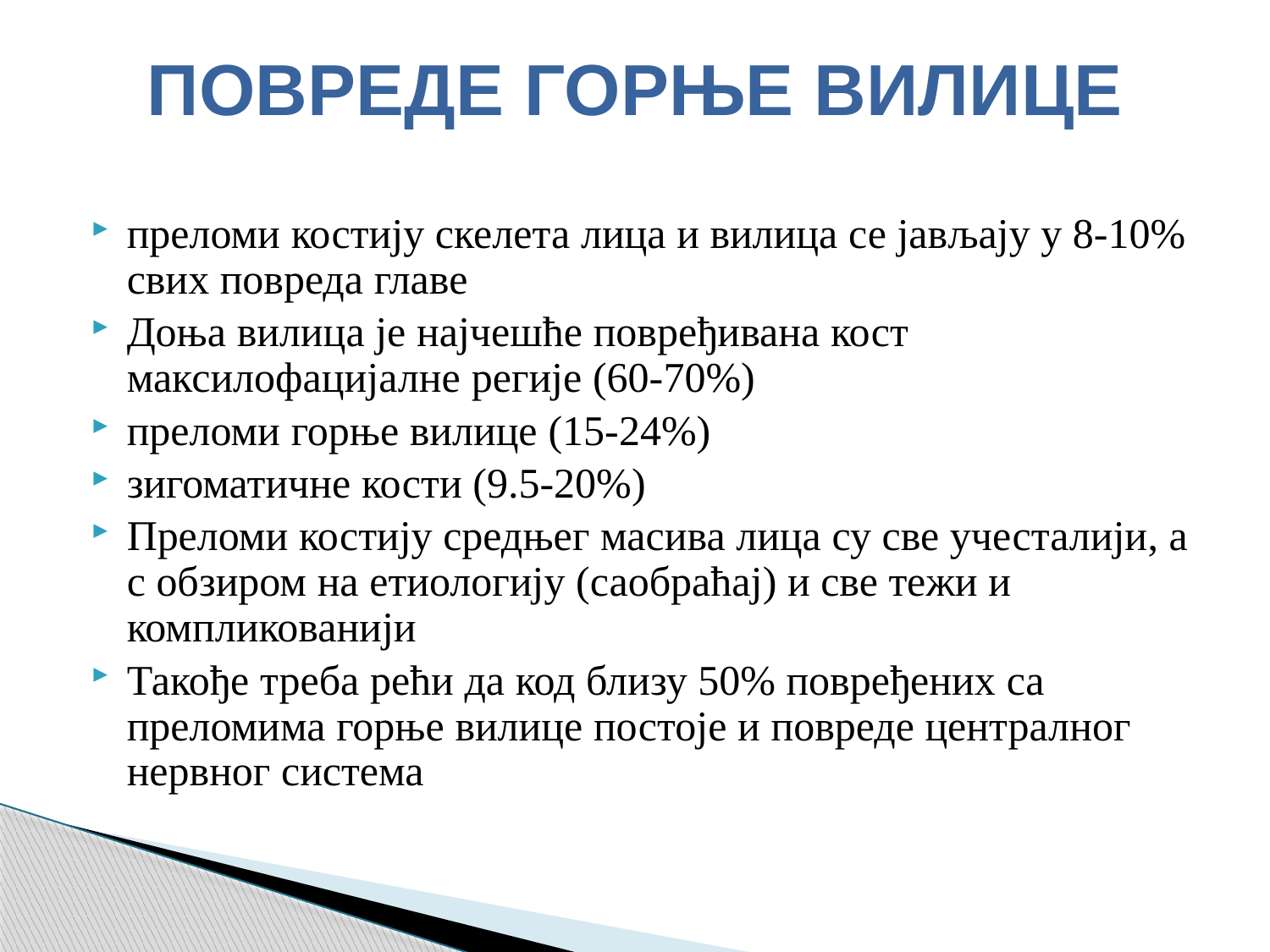

# ПОВРЕДЕ ГОРЊЕ ВИЛИЦЕ
преломи костију скелета лица и вилица се јављају у 8-10% свих повреда главе
Доња вилица је најчешће повређивана кост максилофацијалне регије (60-70%)
преломи горње вилице (15-24%)
зигоматичне кости (9.5-20%)
Преломи костију средњег масива лица су све учесталији, а с обзиром на етиологију (саобраћај) и све тежи и компликованији
Такође треба рећи да код близу 50% повређених са преломима горње вилице постоје и повреде централног нервног система